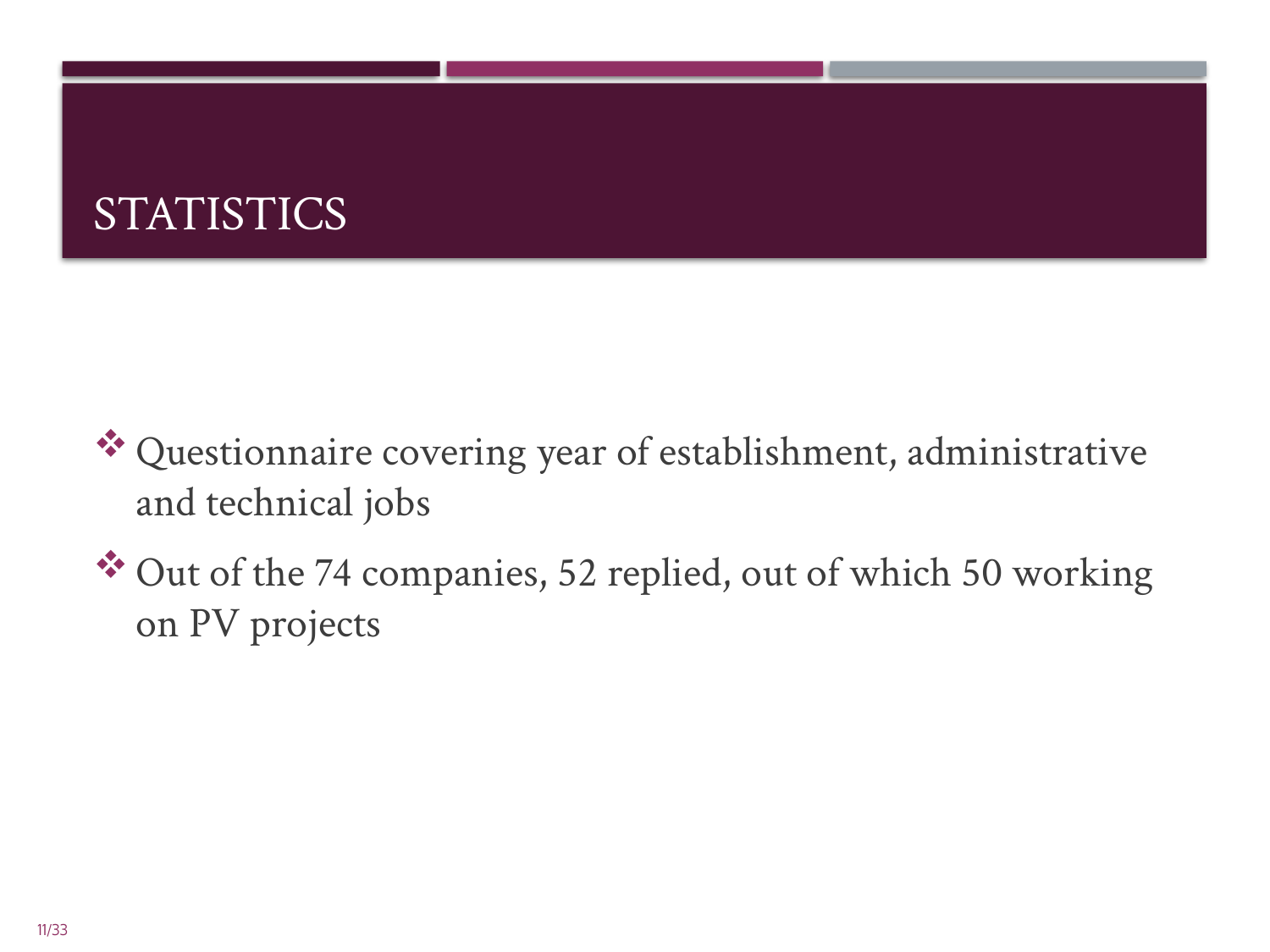

# Statistics
Questionnaire covering year of establishment, administrative and technical jobs
Out of the 74 companies, 52 replied, out of which 50 working on PV projects

11/33